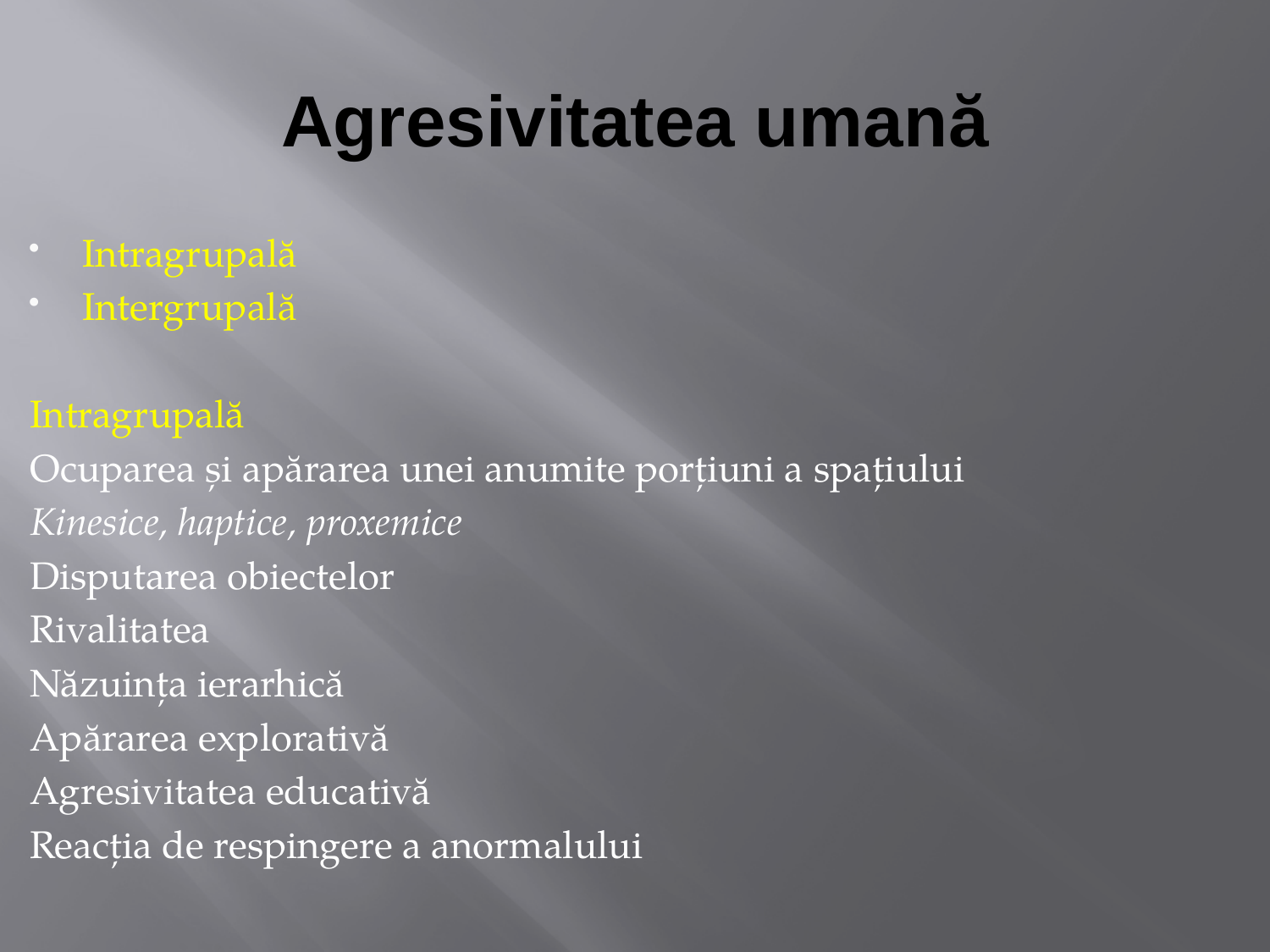

# Agresivitatea umană
Intragrupală
Intergrupală

Intragrupală
Ocuparea şi apărarea unei anumite porţiuni a spaţiului
Kinesice, haptice, proxemice
Disputarea obiectelor
Rivalitatea
Năzuinţa ierarhică
Apărarea explorativă
Agresivitatea educativă
Reacţia de respingere a anormalului